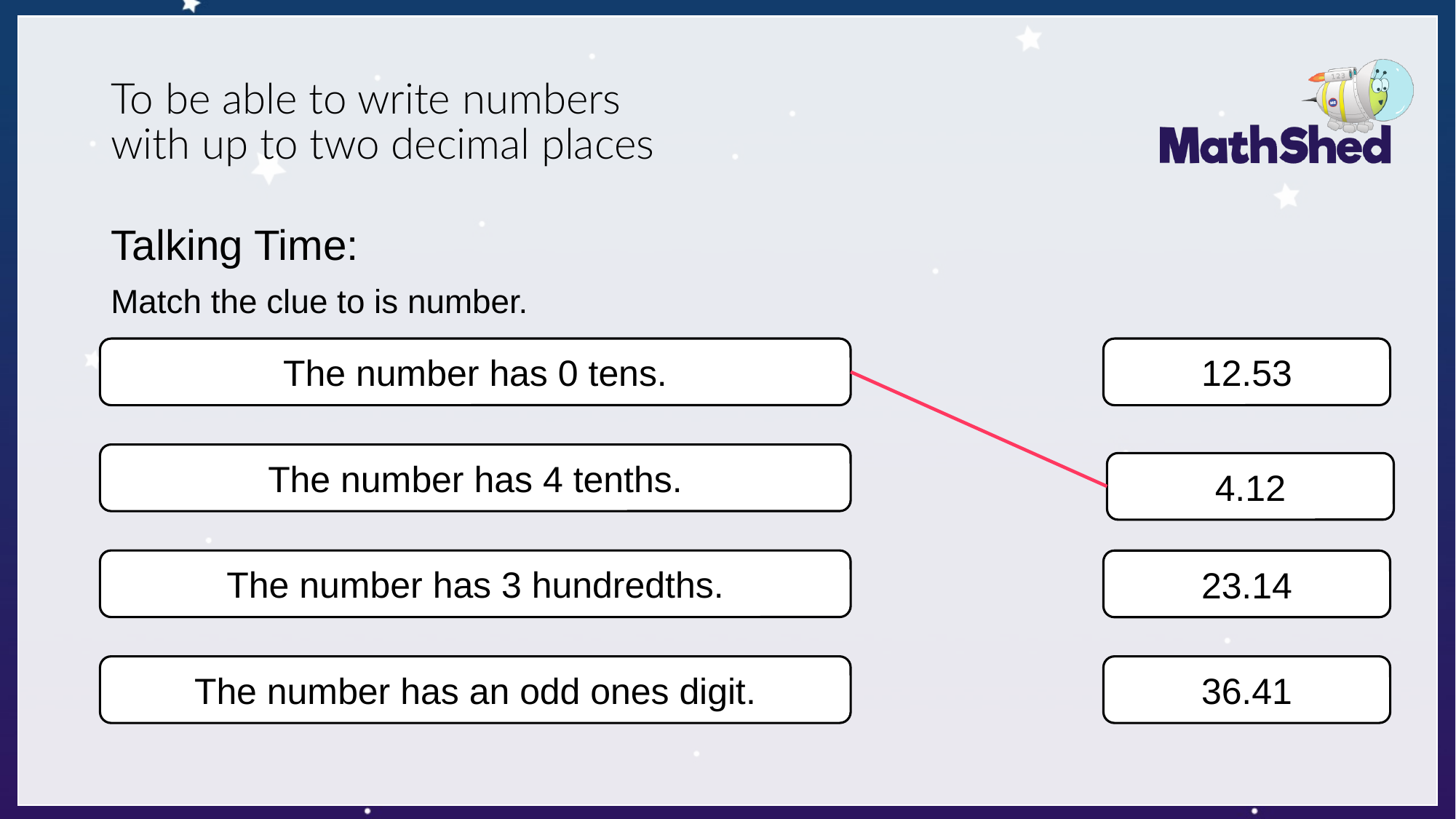

# To be able to write numbers with up to two decimal places
Talking Time:
Match the clue to is number.

12.53
The number has 0 tens.
The number has 4 tenths.
4.12
The number has 3 hundredths.
23.14
The number has an odd ones digit.
36.41